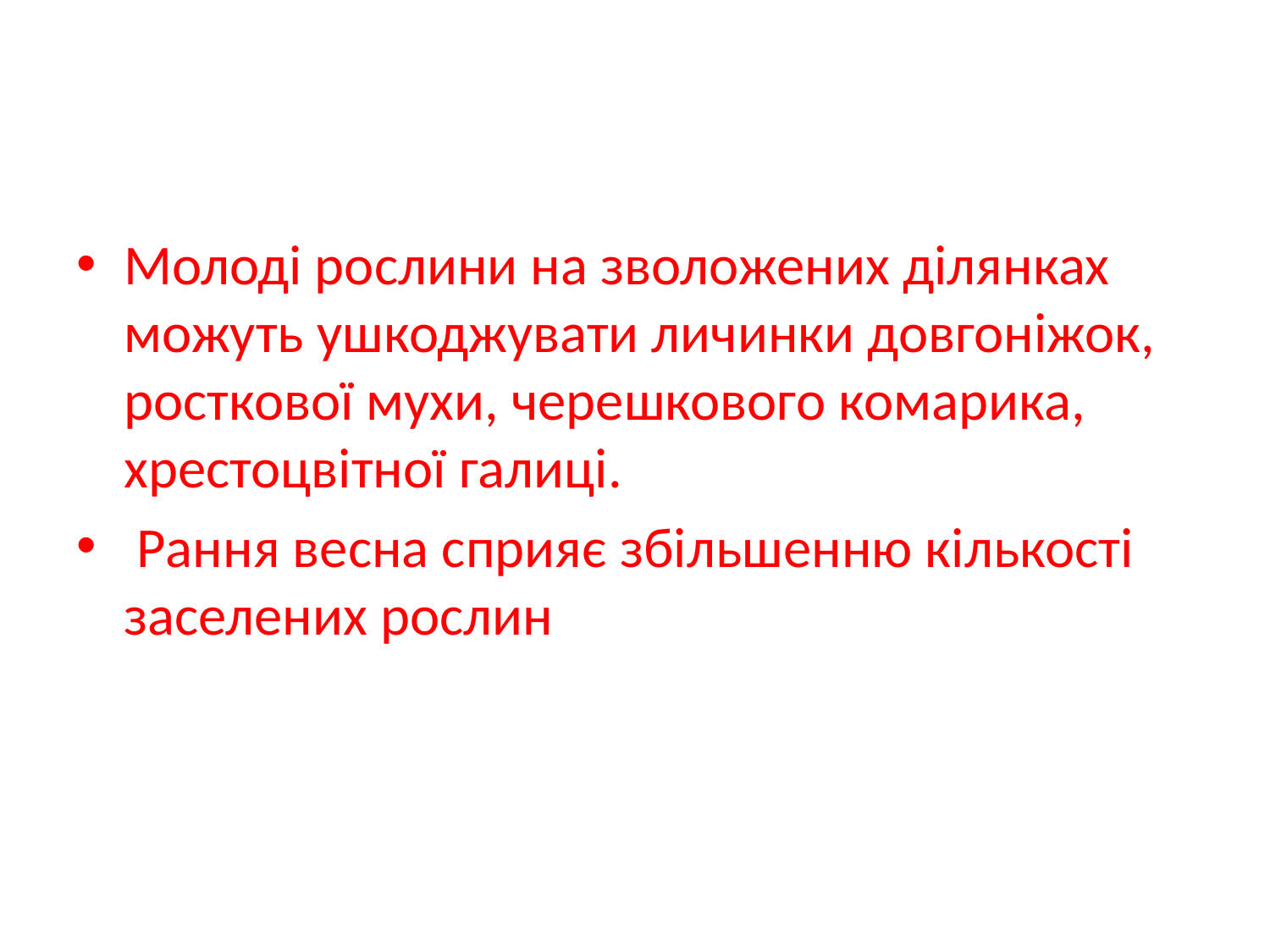

#
Молоді рослини на зволожених ділянках можуть ушкоджувати личинки довгоніжок, росткової мухи, черешкового комарика, хрестоцвітної галиці.
 Рання весна сприяє збільшенню кількості заселених рослин